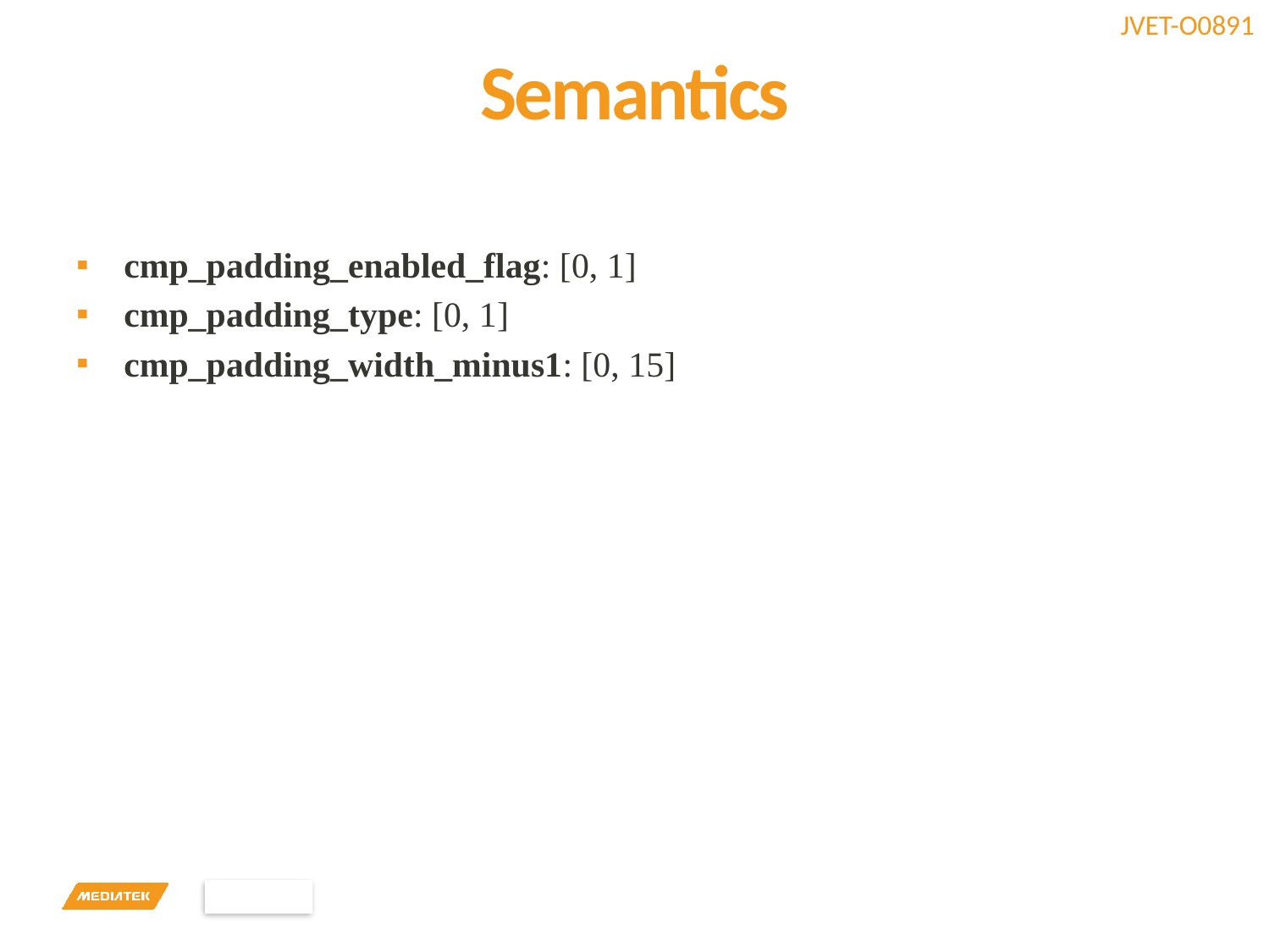

# Semantics
cmp_padding_enabled_flag: [0, 1]
cmp_padding_type: [0, 1]
cmp_padding_width_minus1: [0, 15]